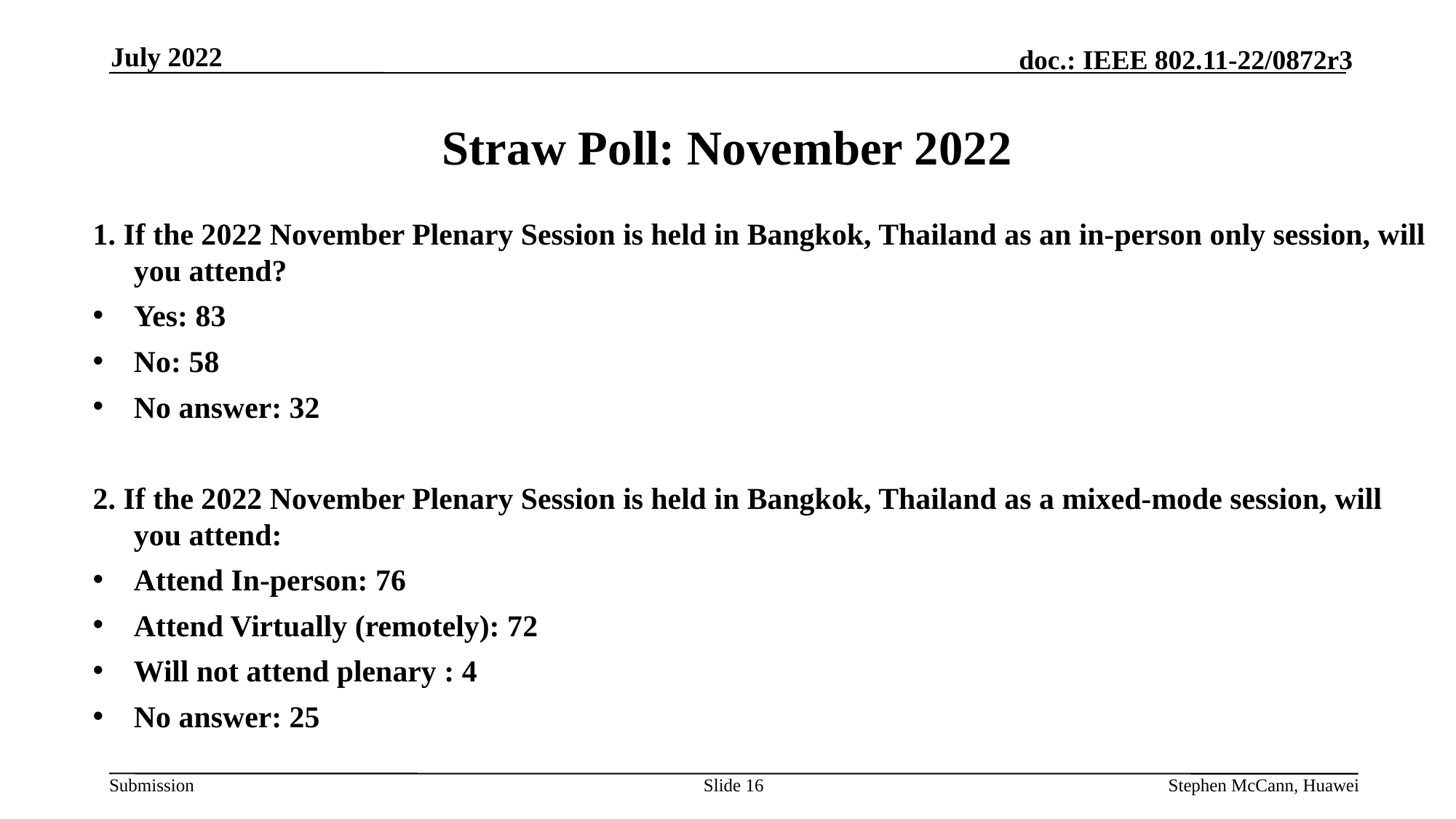

July 2022
# Straw Poll: November 2022
1. If the 2022 November Plenary Session is held in Bangkok, Thailand as an in-person only session, will you attend?
Yes: 83
No: 58
No answer: 32

2. If the 2022 November Plenary Session is held in Bangkok, Thailand as a mixed-mode session, will you attend:
Attend In-person: 76
Attend Virtually (remotely): 72
Will not attend plenary : 4
No answer: 25

Slide 16
Stephen McCann, Huawei